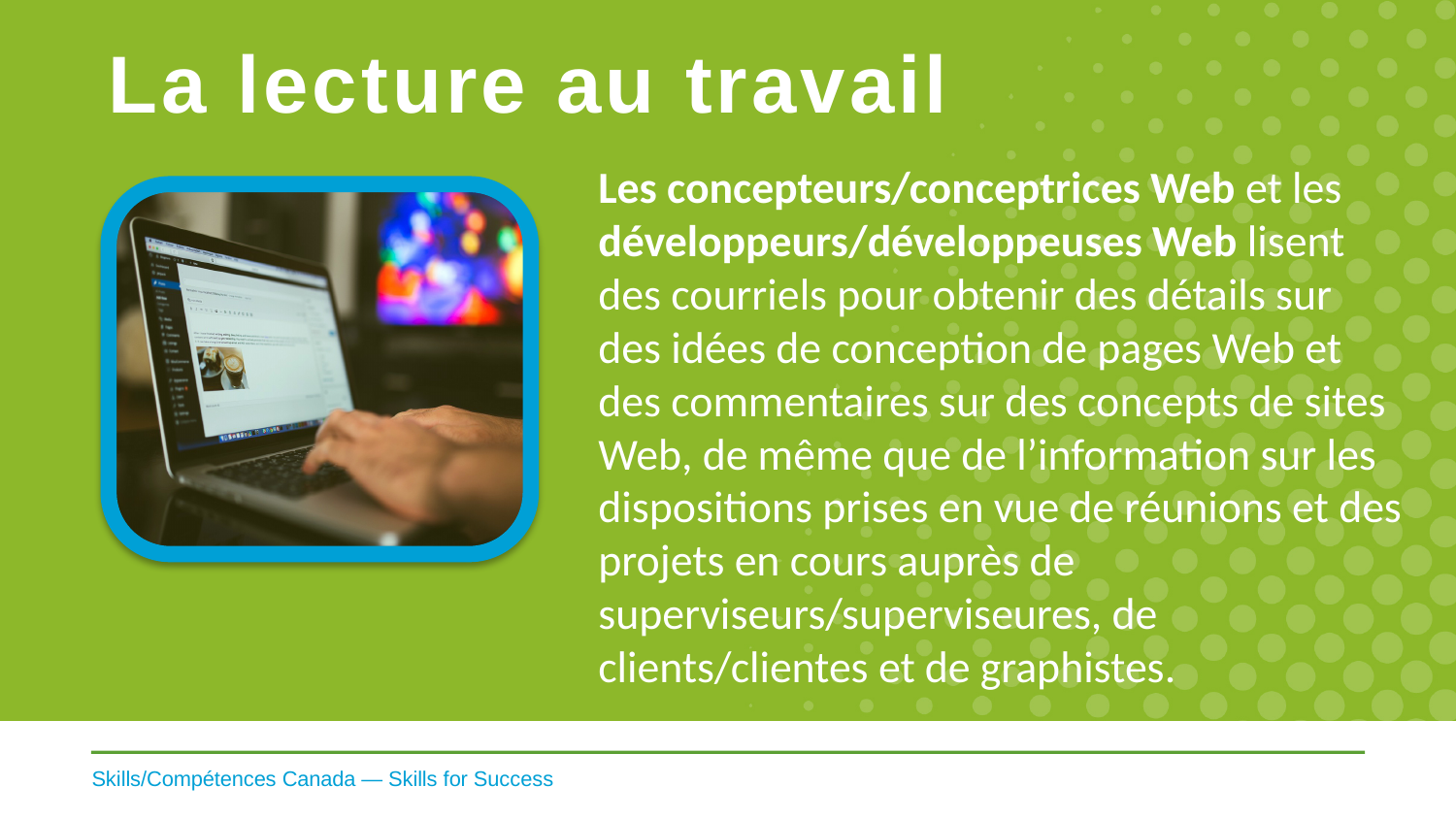

# La lecture au travail
Les concepteurs/conceptrices Web et les développeurs/développeuses Web lisent
des courriels pour obtenir des détails sur des idées de conception de pages Web et des commentaires sur des concepts de sites Web, de même que de l’information sur les dispositions prises en vue de réunions et des projets en cours auprès de superviseurs/superviseures, de clients/clientes et de graphistes.